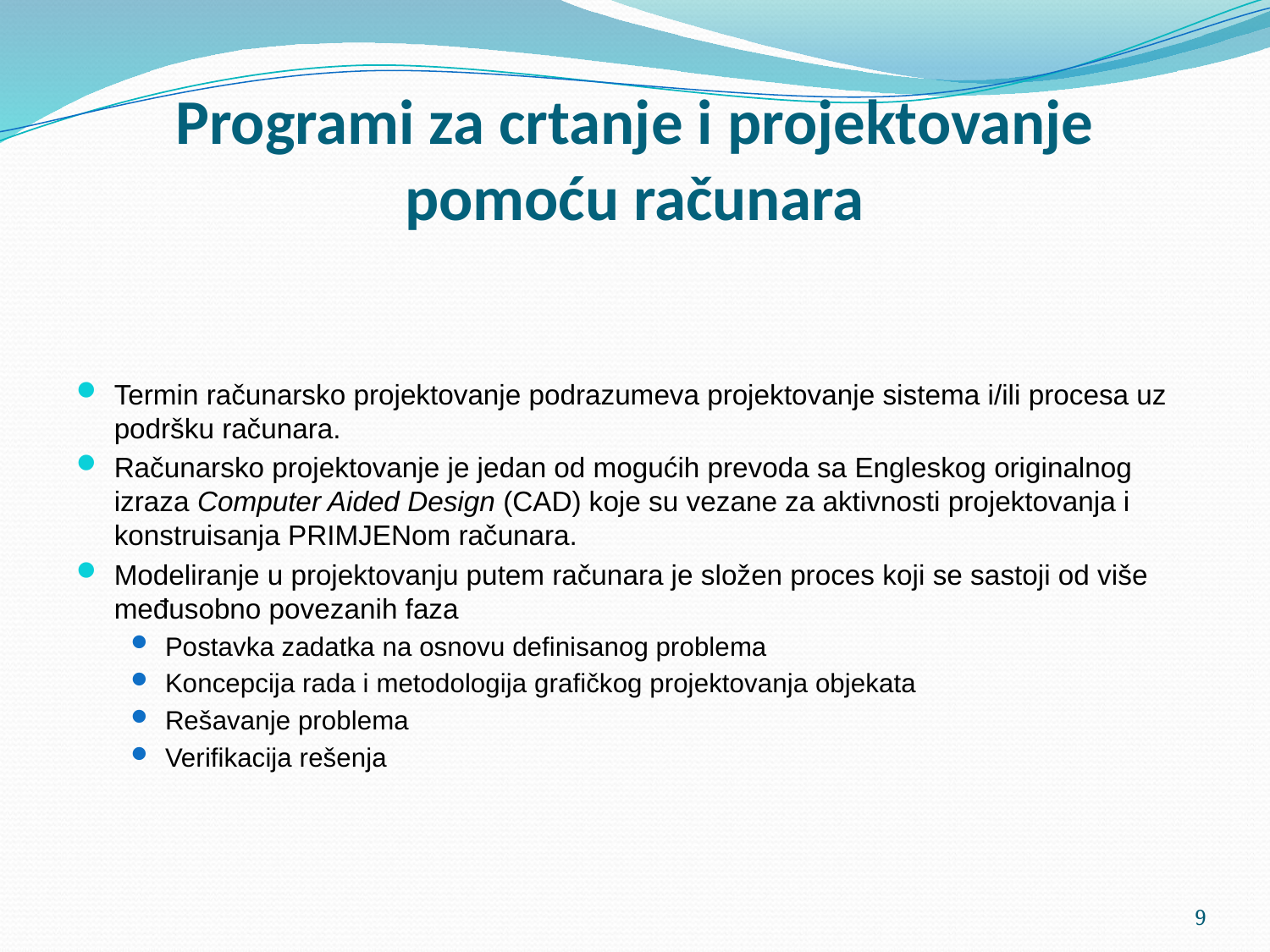

# Programi za crtanje i projektovanje pomoću računara
Termin računarsko projektovanje podrazumeva projektovanje sistema i/ili procesa uz podršku računara.
Računarsko projektovanje je jedan od mogućih prevoda sa Engleskog originalnog izraza Computer Aided Design (CAD) koje su vezane za aktivnosti projektovanja i konstruisanja PRIMJENom računara.
Modeliranje u projektovanju putem računara je složen proces koji se sastoji od više međusobno povezanih faza
Postavka zadatka na osnovu definisanog problema
Koncepcija rada i metodologija grafičkog projektovanja objekata
Rešavanje problema
Verifikacija rešenja

9